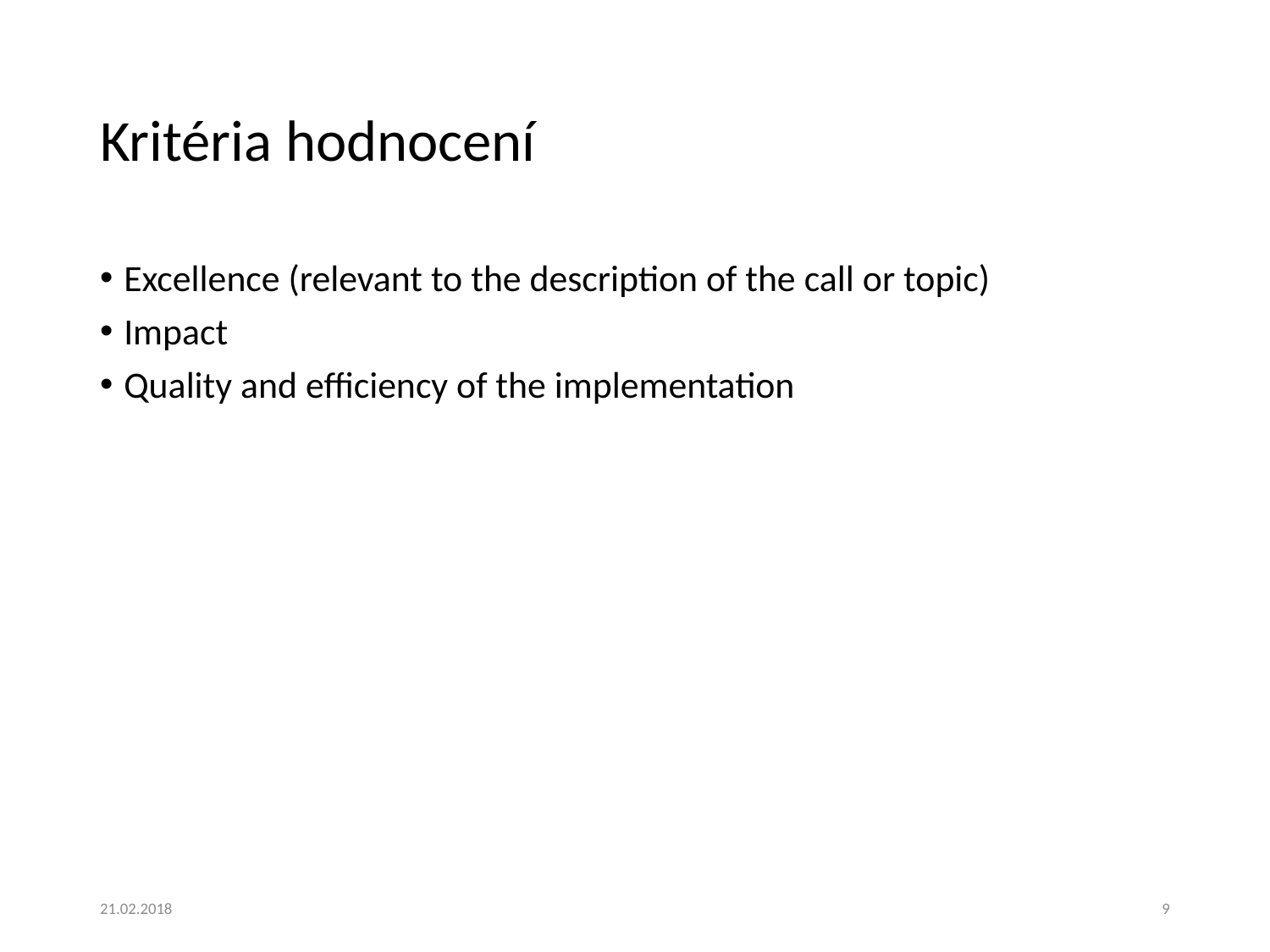

# Kritéria hodnocení
Excellence (relevant to the description of the call or topic)
Impact
Quality and efficiency of the implementation
21.02.2018
9